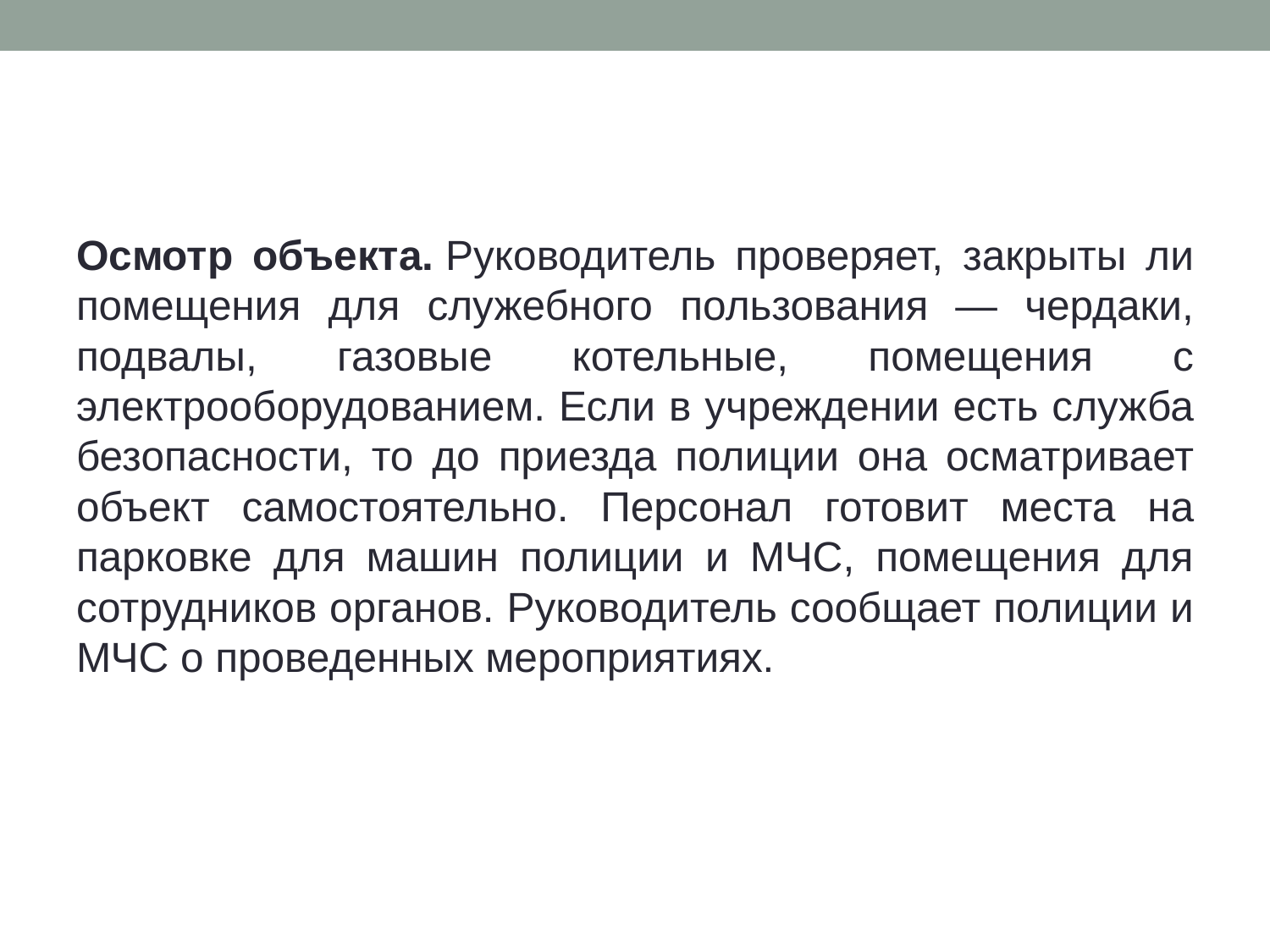

#
Осмотр объекта. Руководитель проверяет, закрыты ли помещения для служебного пользования — чердаки, подвалы, газовые котельные, помещения с электрооборудованием. Если в учреждении есть служба безопасности, то до приезда полиции она осматривает объект самостоятельно. Персонал готовит места на парковке для машин полиции и МЧС, помещения для сотрудников органов. Руководитель сообщает полиции и МЧС о проведенных мероприятиях.